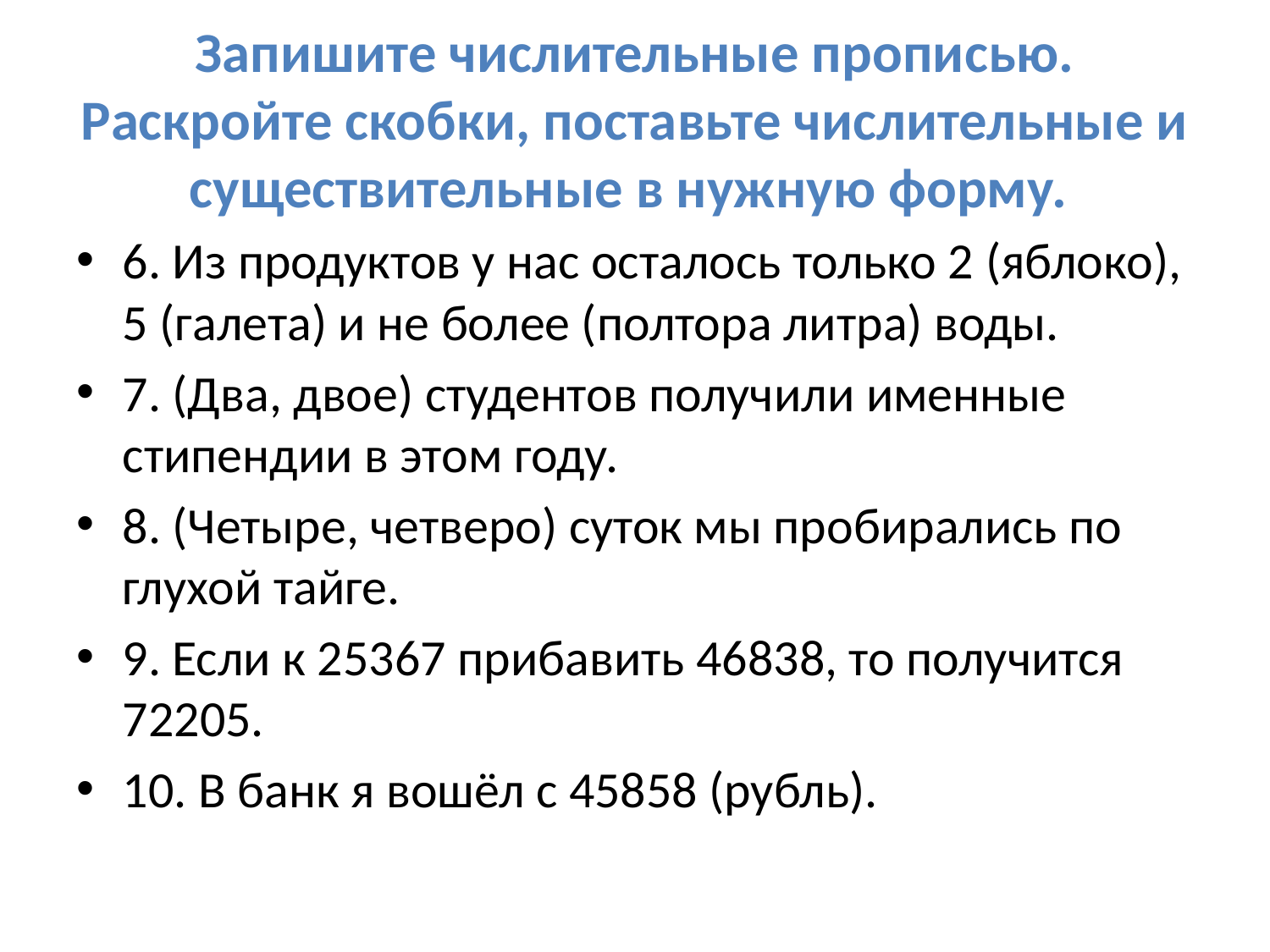

# Запишите числительные прописью. Раскройте скобки, поставьте числительные и существительные в нужную форму.
6. Из продуктов у нас осталось только 2 (яблоко), 5 (галета) и не более (полтора литра) воды.
7. (Два, двое) студентов получили именные стипендии в этом году.
8. (Четыре, четверо) суток мы пробирались по глухой тайге.
9. Если к 25367 прибавить 46838, то получится 72205.
10. В банк я вошёл с 45858 (рубль).